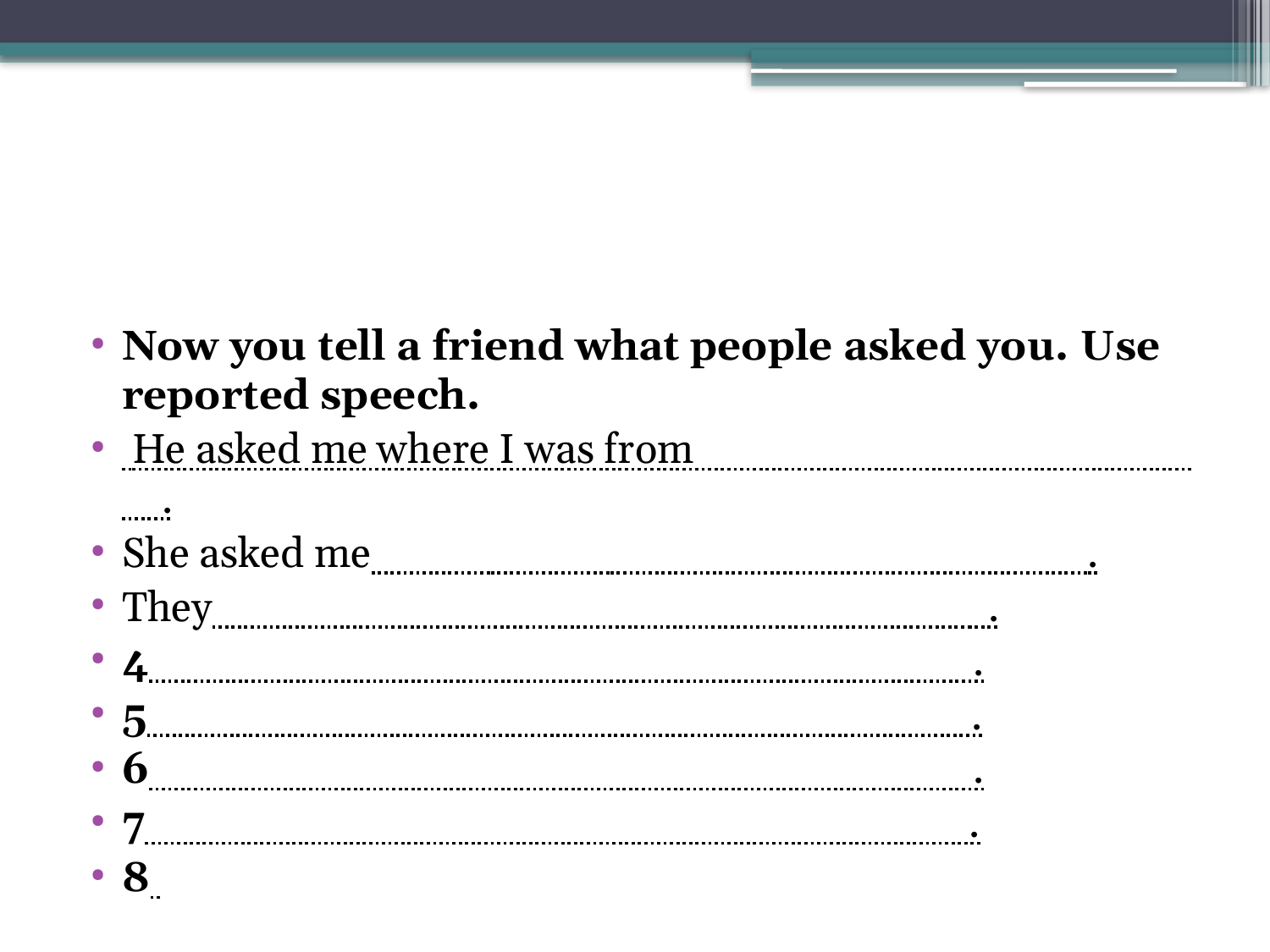

#
Now you tell a friend what people asked you. Use reported speech.
 He asked me where I was from                                                       .
She asked me                                                                        .
They                                                                              .
4                                                                                   .
5                                                                                   .
6                                                                                   .
7                                                                                   .
8